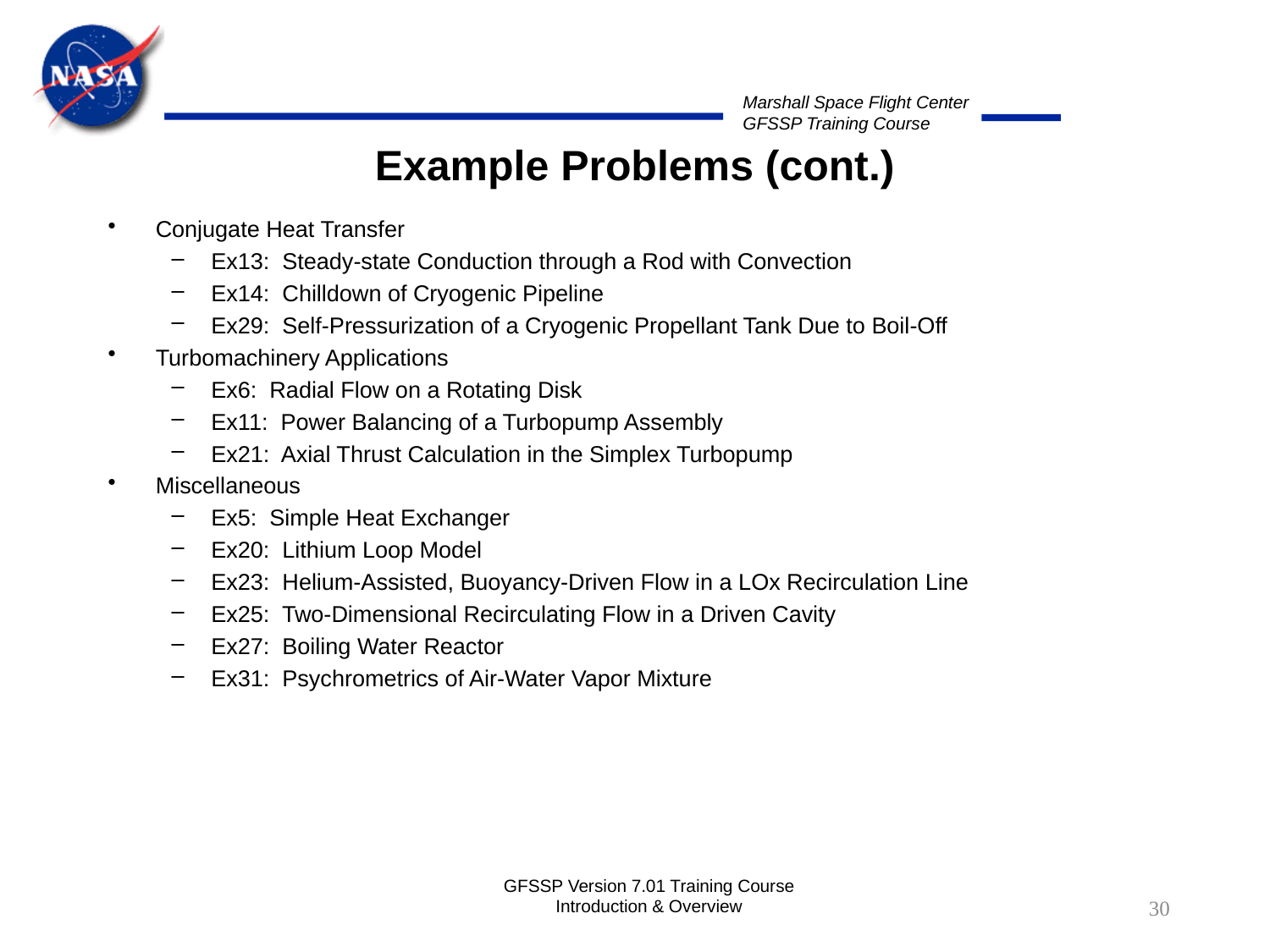

# Example Problems (cont.)
Conjugate Heat Transfer
Ex13:  Steady-state Conduction through a Rod with Convection
Ex14:  Chilldown of Cryogenic Pipeline
Ex29:  Self-Pressurization of a Cryogenic Propellant Tank Due to Boil-Off
Turbomachinery Applications
Ex6:  Radial Flow on a Rotating Disk
Ex11:  Power Balancing of a Turbopump Assembly
Ex21:  Axial Thrust Calculation in the Simplex Turbopump
Miscellaneous
Ex5:  Simple Heat Exchanger
Ex20:  Lithium Loop Model
Ex23:  Helium-Assisted, Buoyancy-Driven Flow in a LOx Recirculation Line
Ex25:  Two-Dimensional Recirculating Flow in a Driven Cavity
Ex27:  Boiling Water Reactor
Ex31:  Psychrometrics of Air-Water Vapor Mixture

GFSSP Version 7.01 Training Course Introduction & Overview
30